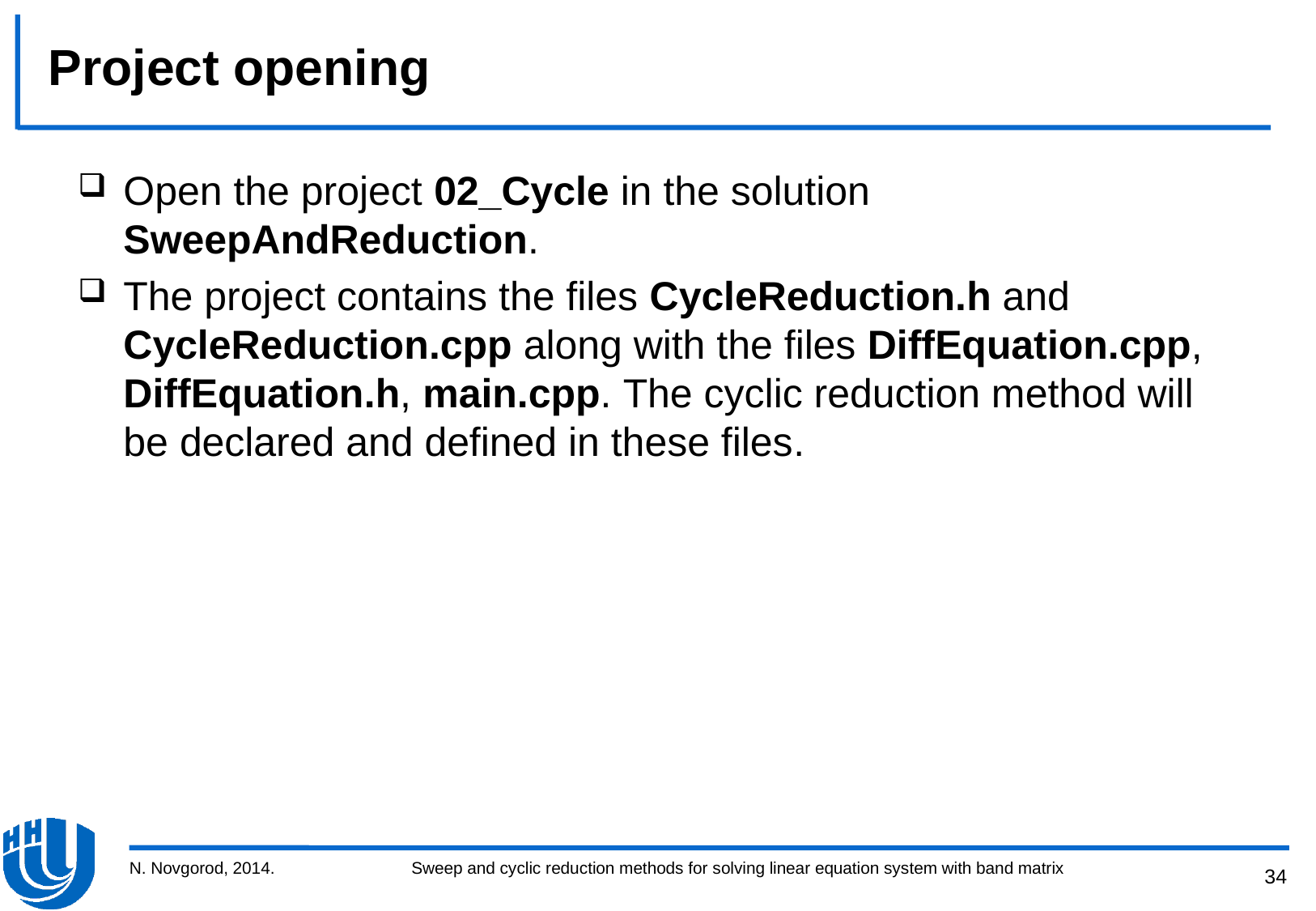

# Project opening
Open the project 02_Cycle in the solution SweepAndReduction.
The project contains the files CycleReduction.h and CycleReduction.cpp along with the files DiffEquation.cpp, DiffEquation.h, main.cpp. The cyclic reduction method will be declared and defined in these files.

N. Novgorod, 2014.
Sweep and cyclic reduction methods for solving linear equation system with band matrix